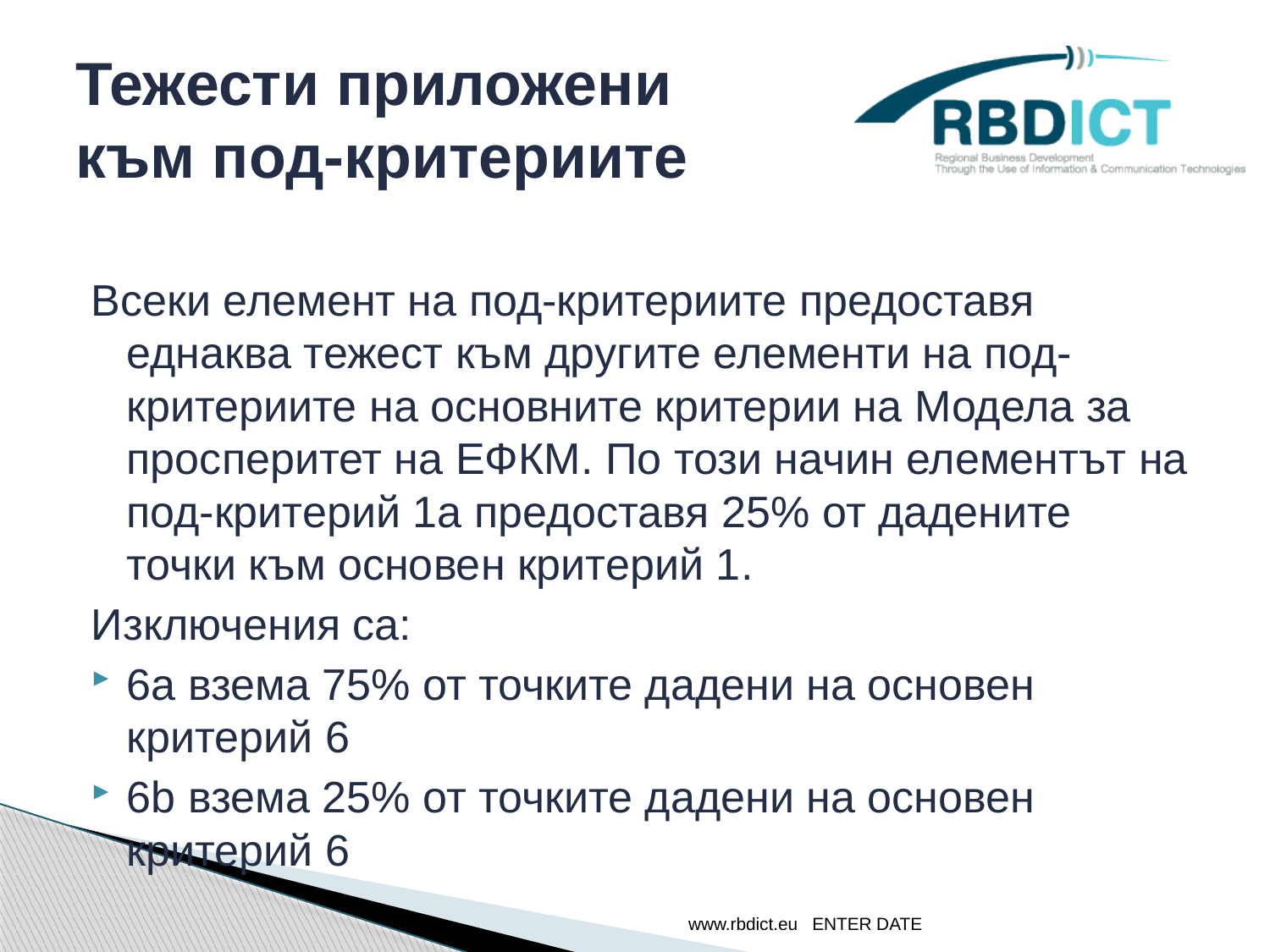

# Тежести приложени към под-критериите

Всеки елемент на под-критериите предоставя еднаква тежест към другите елементи на под-критериите на основните критерии на Модела за просперитет на ЕФКМ. По този начин елементът на под-критерий 1a предоставя 25% от дадените точки към основен критерий 1.
Изключения са:
6a взема 75% от точките дадени на основен критерий 6
6b взема 25% от точките дадени на основен критерий 6
www.rbdict.eu   ENTER DATE